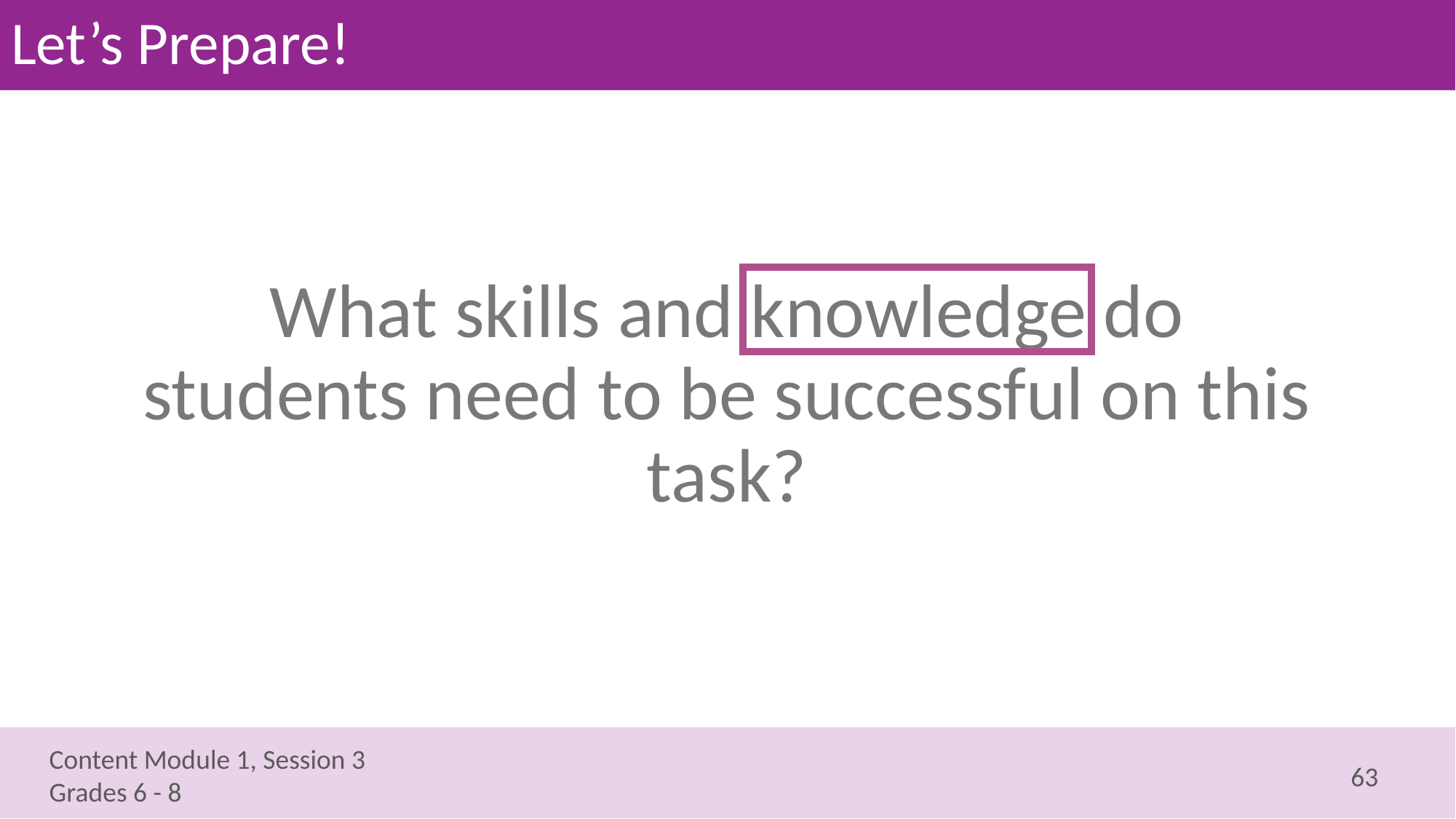

# Let’s Prepare!

What skills and knowledge do students need to be successful on this task?

63